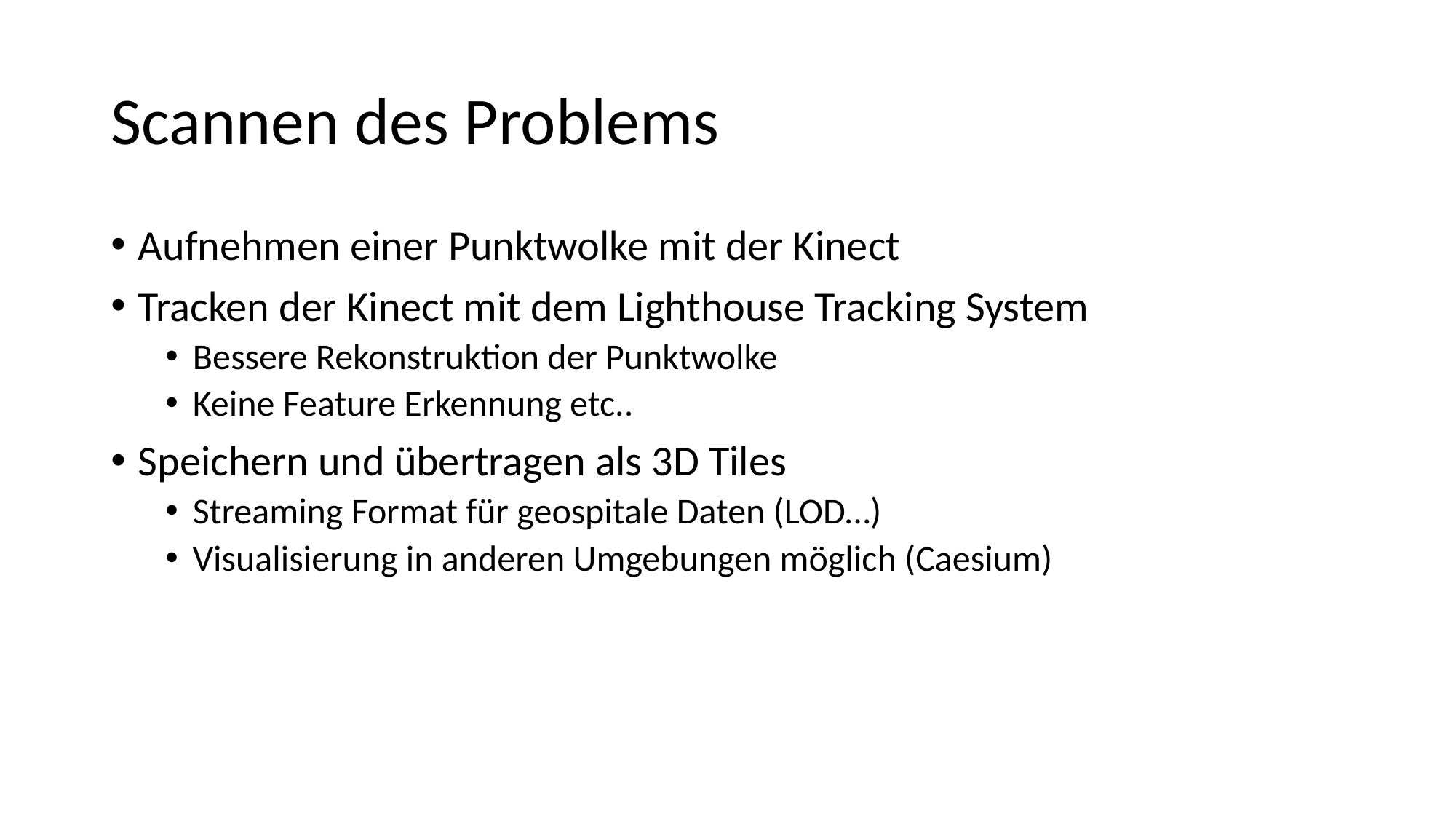

# Scannen des Problems
Aufnehmen einer Punktwolke mit der Kinect
Tracken der Kinect mit dem Lighthouse Tracking System
Bessere Rekonstruktion der Punktwolke
Keine Feature Erkennung etc..
Speichern und übertragen als 3D Tiles
Streaming Format für geospitale Daten (LOD…)
Visualisierung in anderen Umgebungen möglich (Caesium)